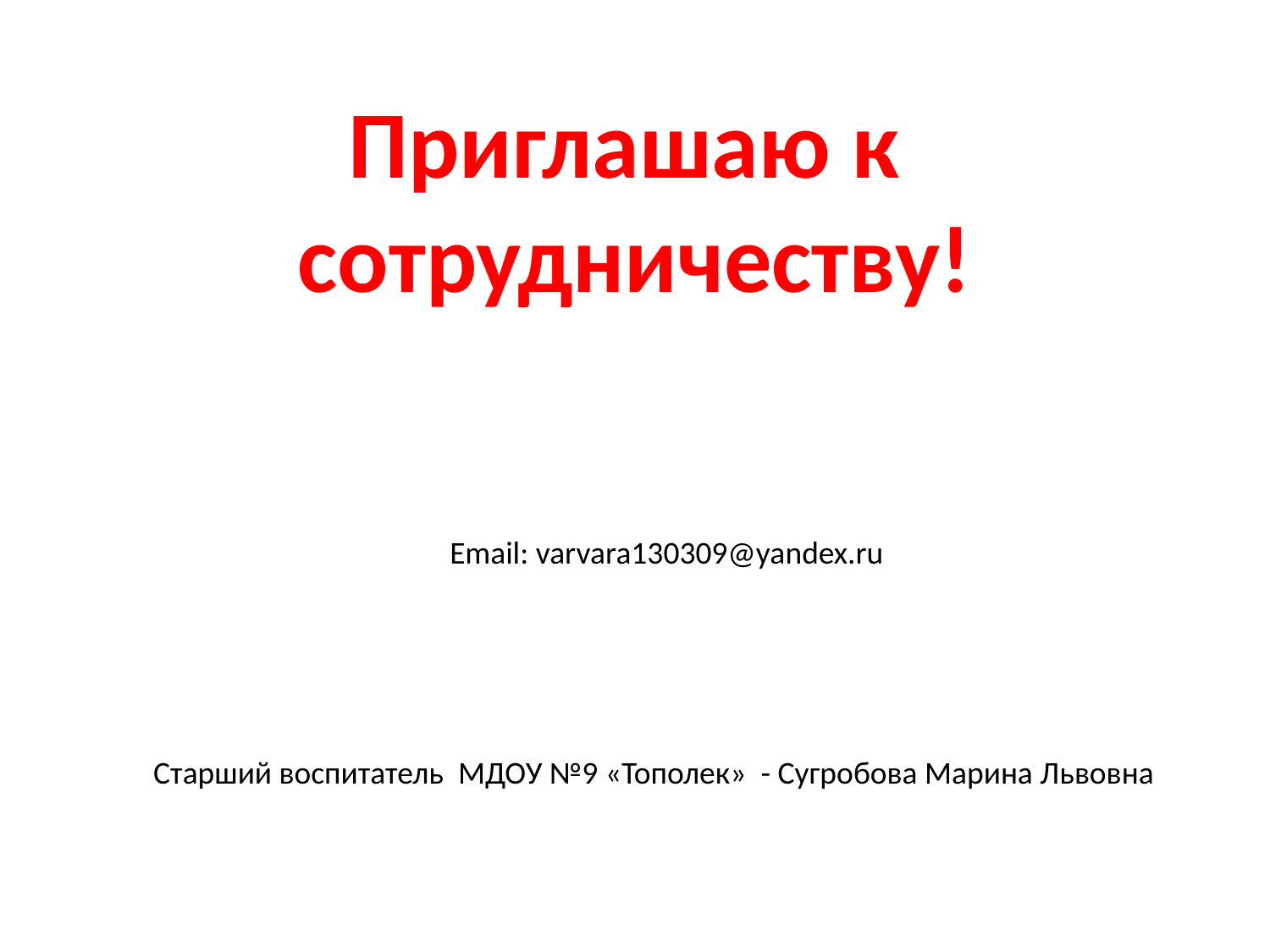

Приглашаю к
сотрудничеству!

Email: varvara130309@yandex.ru
Старший воспитатель  МДОУ №9 «Тополек»  - Сугробова Марина Львовна